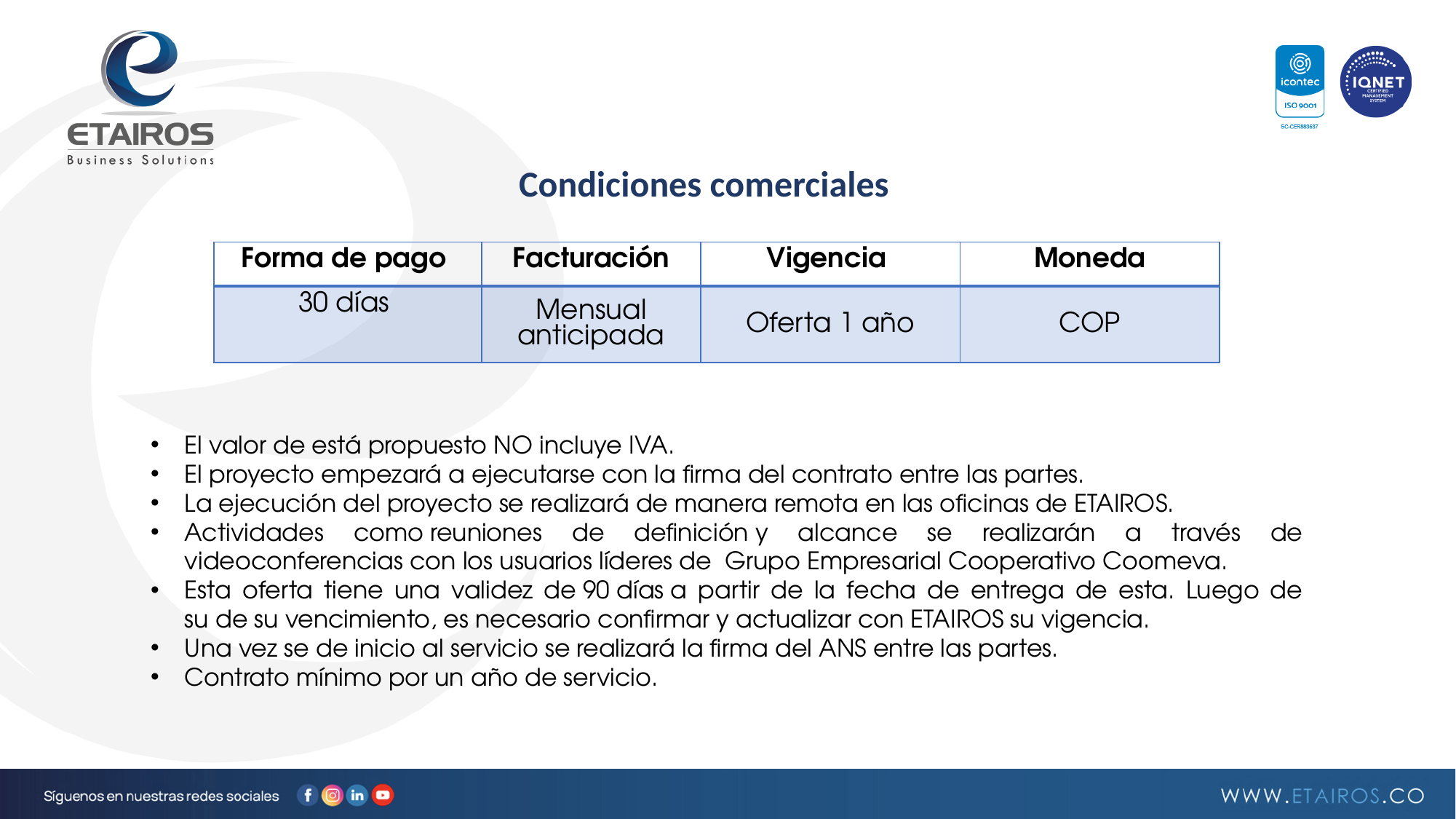

Condiciones comerciales
| Forma de pago | Facturación | Vigencia | Moneda |
| --- | --- | --- | --- |
| 30 días | Mensual anticipada | Oferta 1 año | COP |
El valor de está propuesto NO incluye IVA​​.
El proyecto empezará a ejecutarse con la firma del contrato entre las partes.​​
La ejecución del proyecto se realizará de manera remota en las oficinas de ETAIROS.
Actividades como reuniones de definición y alcance se realizarán a través de videoconferencias con los usuarios líderes de  Grupo Empresarial Cooperativo Coomeva.​
Esta oferta tiene una validez de 90 días a partir de la fecha de entrega de esta. Luego de su de su vencimiento, es necesario confirmar y actualizar con ETAIROS su vigencia. ​​
Una vez se de inicio al servicio se realizará la firma del ANS entre las partes. ​​
Contrato mínimo por un año de servicio. ​​